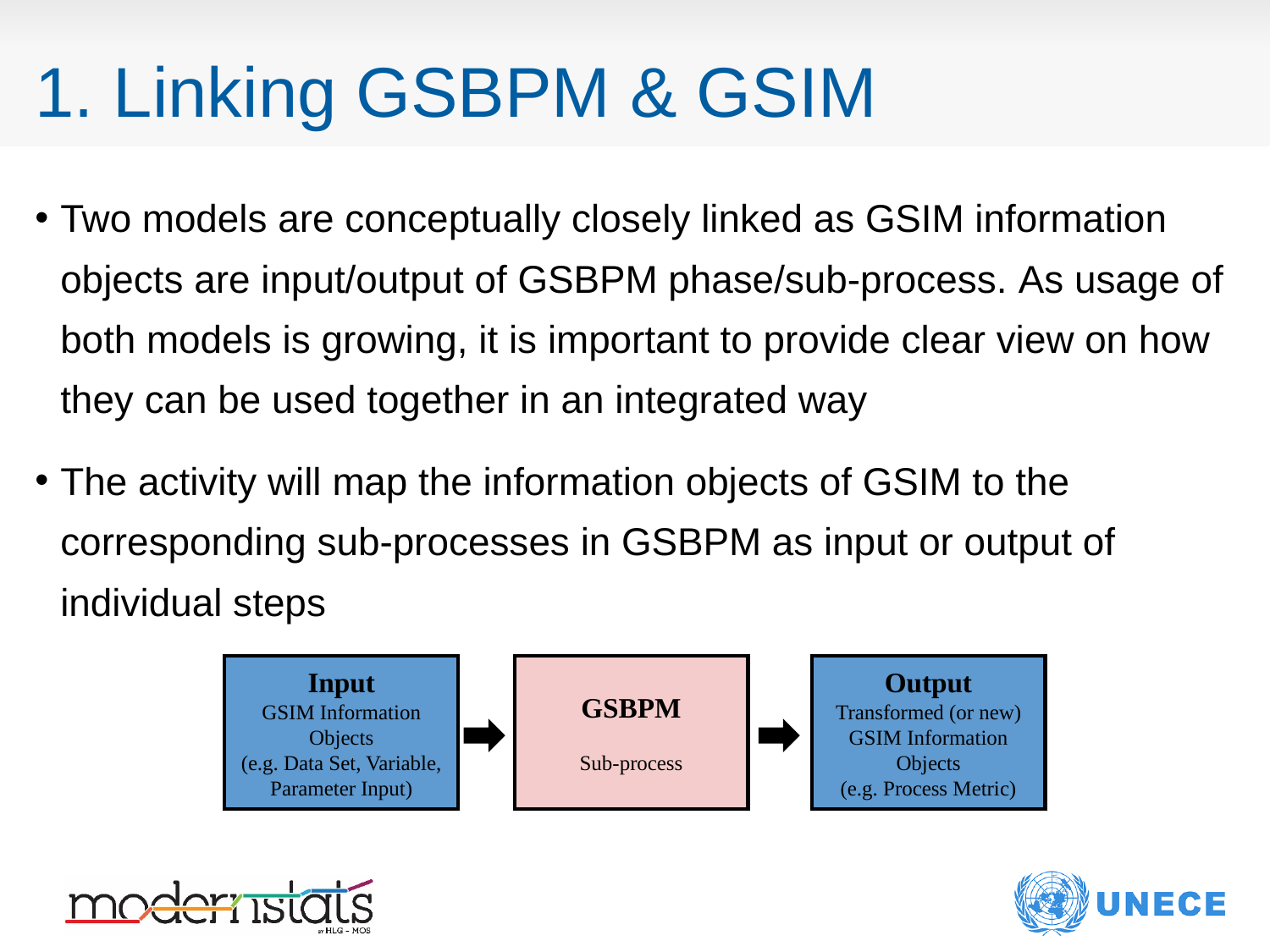

# 1. Linking GSBPM & GSIM
Two models are conceptually closely linked as GSIM information objects are input/output of GSBPM phase/sub-process. As usage of both models is growing, it is important to provide clear view on how they can be used together in an integrated way
The activity will map the information objects of GSIM to the corresponding sub-processes in GSBPM as input or output of individual steps
Input
GSIM Information Objects
(e.g. Data Set, Variable, Parameter Input)
GSBPM

Sub-process
Output
Transformed (or new) GSIM Information Objects
(e.g. Process Metric)